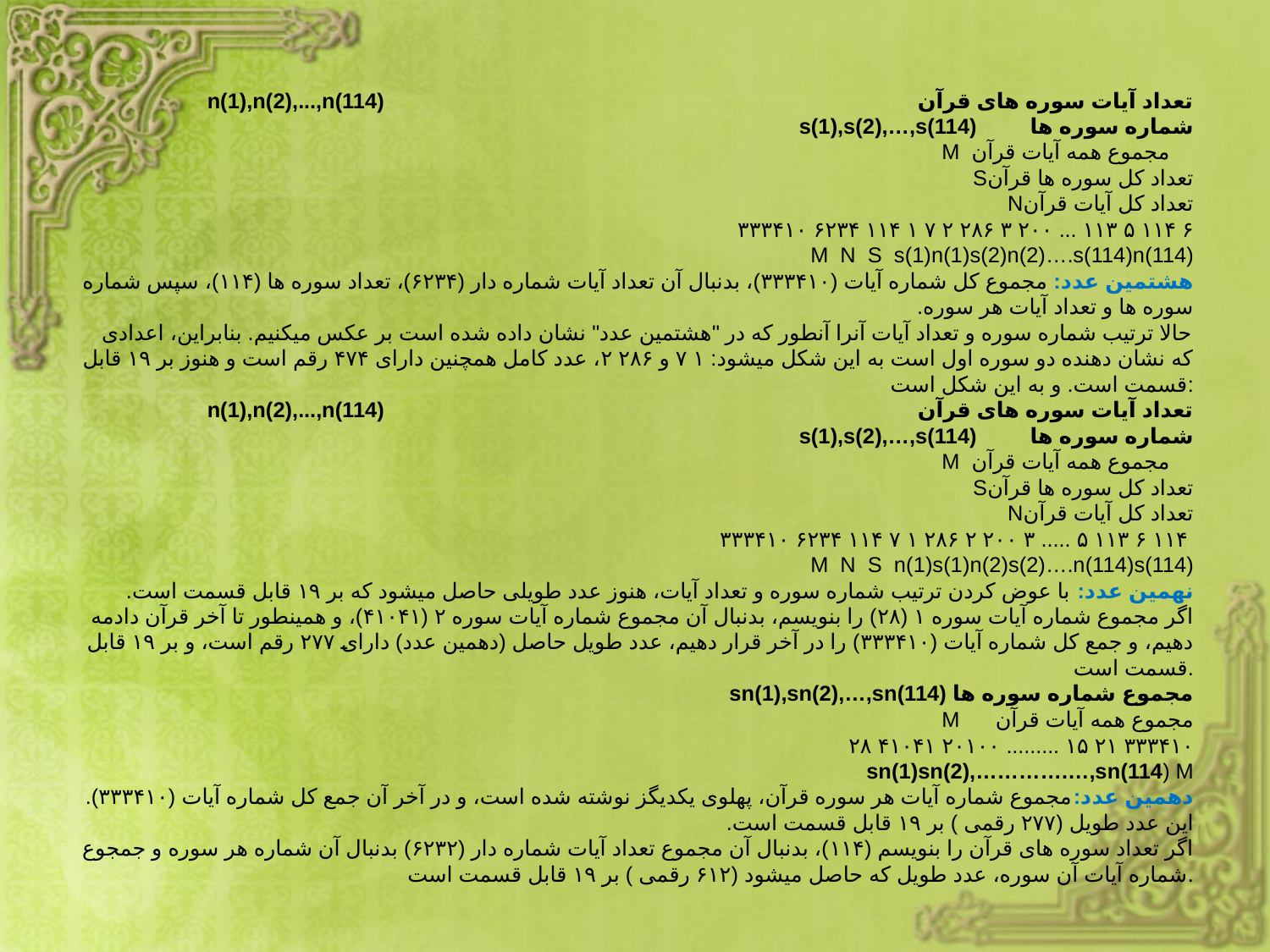

# n(1),n(2),...,n(114)                                                                                          تعداد آیات سوره های قرآن s(1),s(2),…,s(114)         شماره سوره ها M  مجموع همه آیات قرآن Sتعداد کل سوره ها قرآن Nتعداد کل آیات قرآن ۶ ۱۱۴ ۵ ۱۱۳ ... ۲۰۰ ۳ ۲۸۶ ۲ ۷ ۱ ۱۱۴ ۶۲۳۴ ۳۳۳۴۱۰ M  N  S  s(1)n(1)s(2)n(2)….s(114)n(114) هشتمین عدد: مجموع کل شماره آیات (۳۳۳۴۱۰)، بدنبال آن تعداد آیات شماره دار (۶۲۳۴)، تعداد سوره ها (۱۱۴)، سپس شماره سوره ها و تعداد آیات هر سوره. حالا ترتیب شماره سوره و تعداد آیات آنرا آنطور که در "هشتمین عدد" نشان داده شده است بر عکس میکنیم. بنابراین، اعدادى که نشان دهنده دو سوره اول است به این شکل میشود: ۱ ۷ و ۲۸۶ ۲، عدد کامل همچنین داراى ۴۷۴ رقم است و هنوز بر ۱۹ قابل قسمت است. و به این شکل است: n(1),n(2),...,n(114)                                                                                          تعداد آیات سوره های قرآن s(1),s(2),…,s(114)         شماره سوره ها M  مجموع همه آیات قرآن Sتعداد کل سوره ها قرآن Nتعداد کل آیات قرآن ۱۱۴ ۶ ۱۱۳ ۵ ..... ۳ ۲۰۰ ۲ ۲۸۶ ۱ ۷ ۱۱۴ ۶۲۳۴ ۳۳۳۴۱۰ M  N  S  n(1)s(1)n(2)s(2)….n(114)s(114) نهمین عدد: با عوض کردن ترتیب شماره سوره و تعداد آیات، هنوز عدد طویلى حاصل میشود که بر ۱۹ قابل قسمت است. اگر مجموع شماره آیات سوره ۱ (۲۸) را بنویسم، بدنبال آن مجموع شماره آیات سوره ۲ (۴۱۰۴۱)، و همینطور تا آخر قرآن دادمه دهیم، و جمع کل شماره آیات (۳۳۳۴۱۰) را در آخر قرار دهیم، عدد طویل حاصل (دهمین عدد) داراى ۲۷۷ رقم است، و بر ۱۹ قابل قسمت است. sn(1),sn(2),…,sn(114) مجموع شماره سوره ها M  مجموع همه آیات قرآن ۳۳۳۴۱۰ ۲۱ ۱۵ ......... ۲۰۱۰۰ ۴۱۰۴۱ ۲۸ sn(1)sn(2),………….…,sn(114) M دهمین عدد:مجموع شماره آیات هر سوره قرآن، پهلوى یکدیگز نوشته شده است، و در آخر آن جمع کل شماره آیات (۳۳۳۴۱۰). این عدد طویل (۲۷۷ رقمى ) بر ۱۹ قابل قسمت است. اگر تعداد سوره هاى قرآن را بنویسم (۱۱۴)، بدنبال آن مجموع تعداد آیات شماره دار (۶۲۳۲) بدنبال آن شماره هر سوره و جمجوع شماره آیات آن سوره، عدد طویل که حاصل میشود (۶۱۲ رقمى ) بر ۱۹ قابل قسمت است.